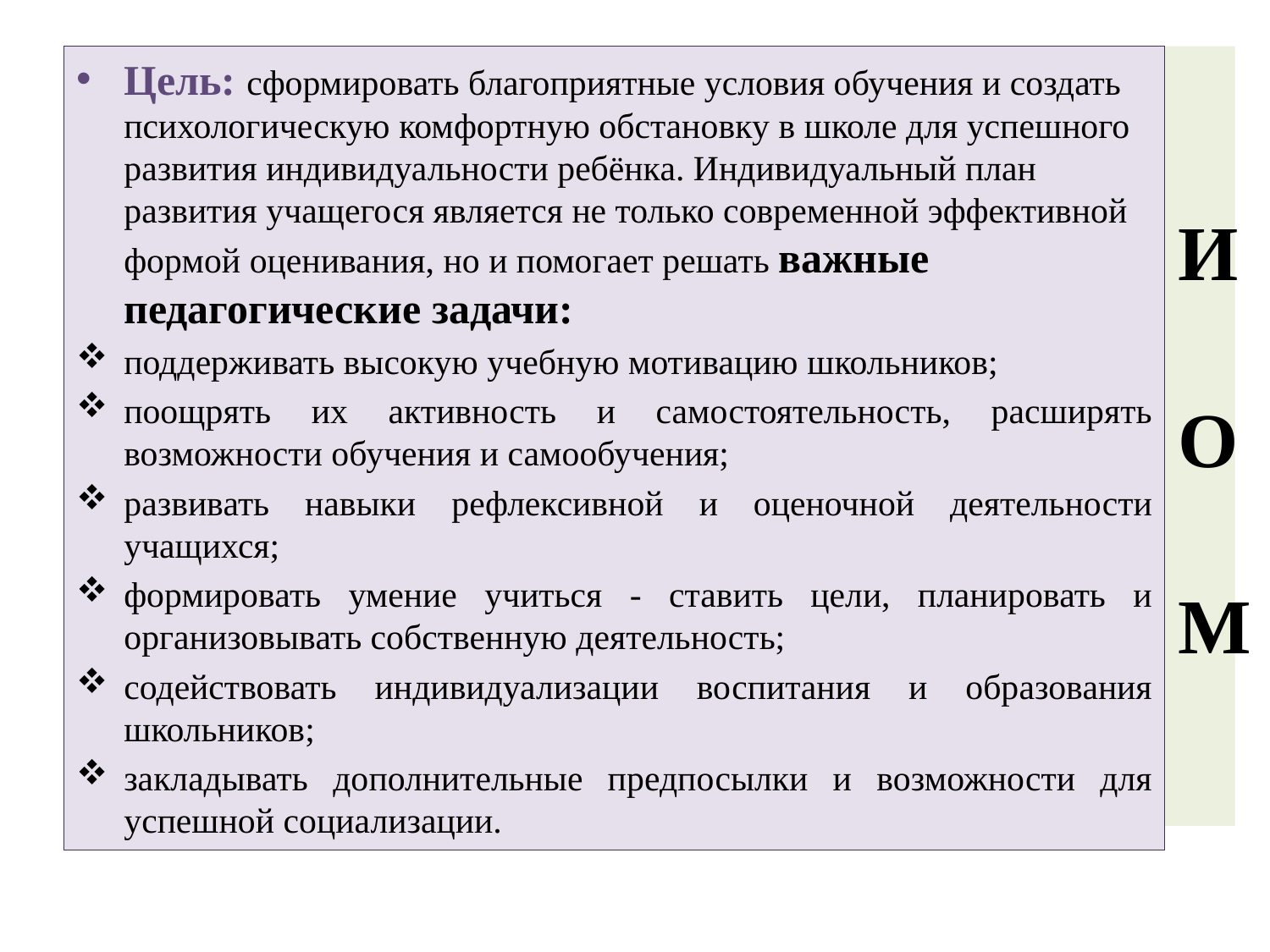

Цель: cформировать благоприятные условия обучения и создать психологическую комфортную обстановку в школе для успешного развития индивидуальности ребёнка. Индивидуальный план развития учащегося является не только современной эффективной формой оценивания, но и помогает решать важные
педагогические задачи:
поддерживать высокую учебную мотивацию школьников;
поощрять их активность и самостоятельность, расширять возможности обучения и самообучения;
развивать навыки рефлексивной и оценочной деятельности учащихся;
формировать умение учиться - ставить цели, планировать и организовывать собственную деятельность;
содействовать индивидуализации воспитания и образования школьников;
закладывать дополнительные предпосылки и возможности для успешной социализации.
# И О М